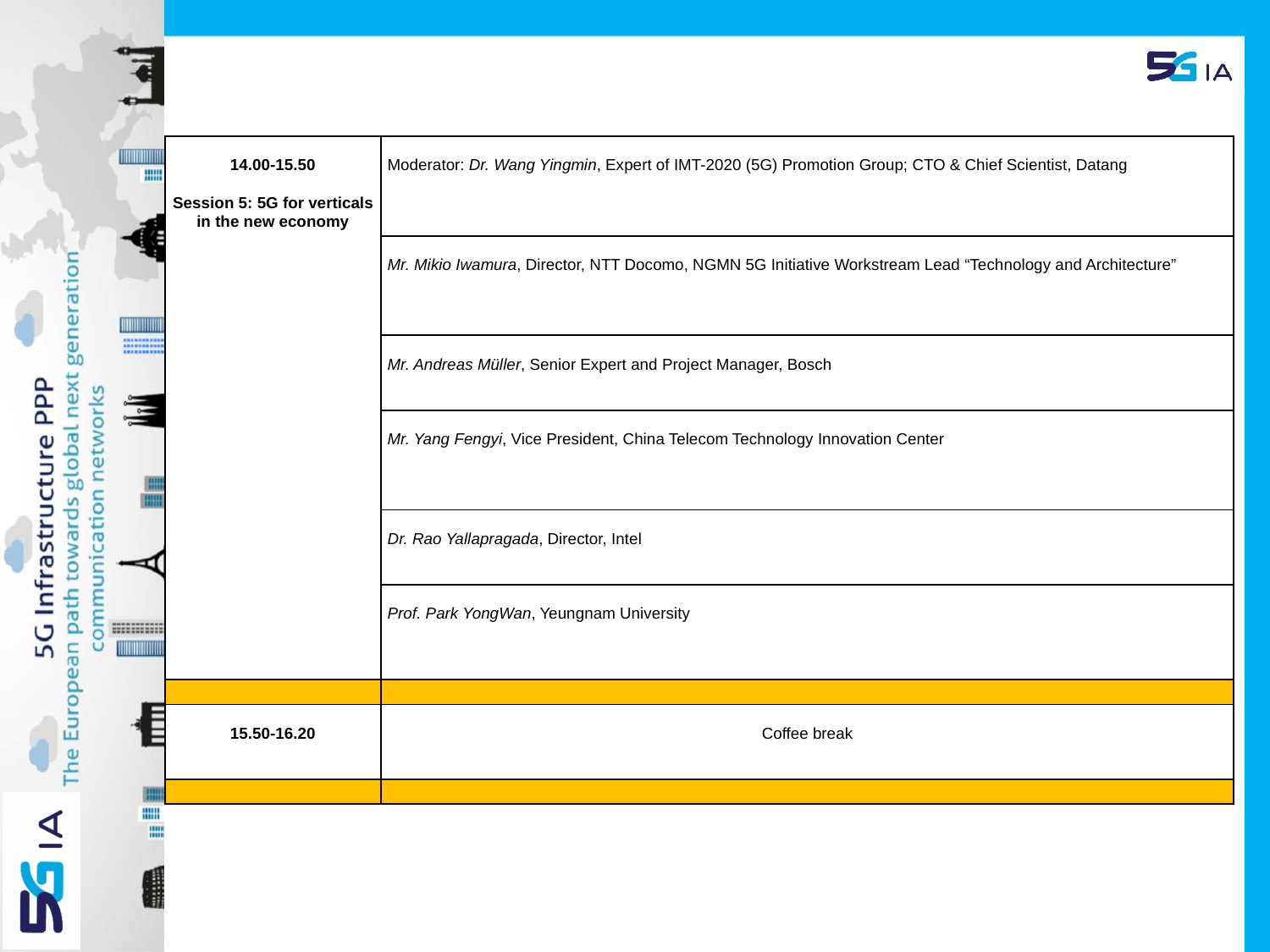

| 14.00-15.50   Session 5: 5G for verticals in the new economy | Moderator: Dr. Wang Yingmin, Expert of IMT-2020 (5G) Promotion Group; CTO & Chief Scientist, Datang |
| --- | --- |
|  | Mr. Mikio Iwamura, Director, NTT Docomo, NGMN 5G Initiative Workstream Lead “Technology and Architecture” |
|  | Mr. Andreas Müller, Senior Expert and Project Manager, Bosch |
|  | Mr. Yang Fengyi, Vice President, China Telecom Technology Innovation Center |
|  | Dr. Rao Yallapragada, Director, Intel |
|  | Prof. Park YongWan, Yeungnam University |
|  |  |
| 15.50-16.20 | Coffee break |
|  |  |